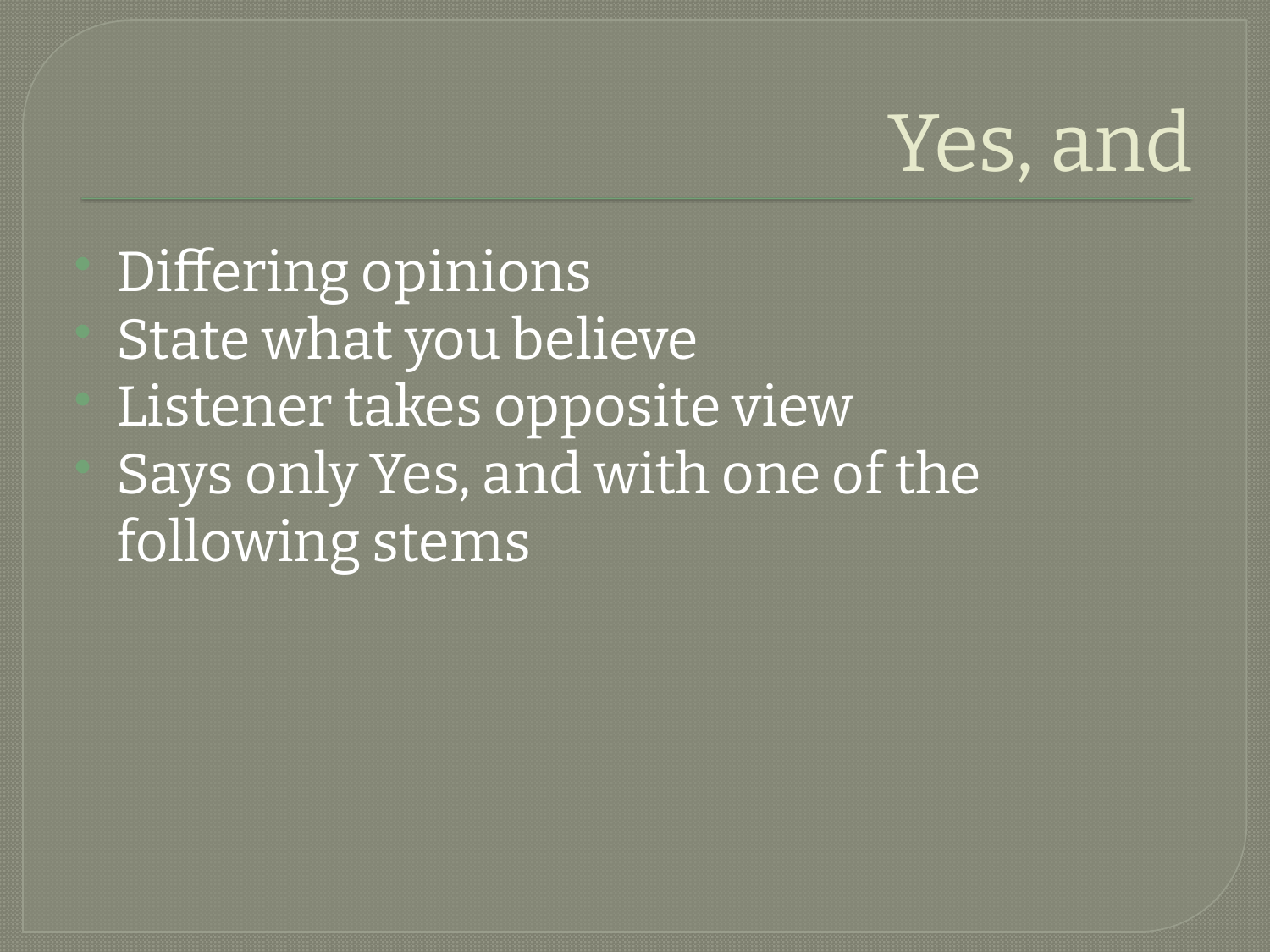

# Yes, and
Differing opinions
State what you believe
Listener takes opposite view
Says only Yes, and with one of the following stems